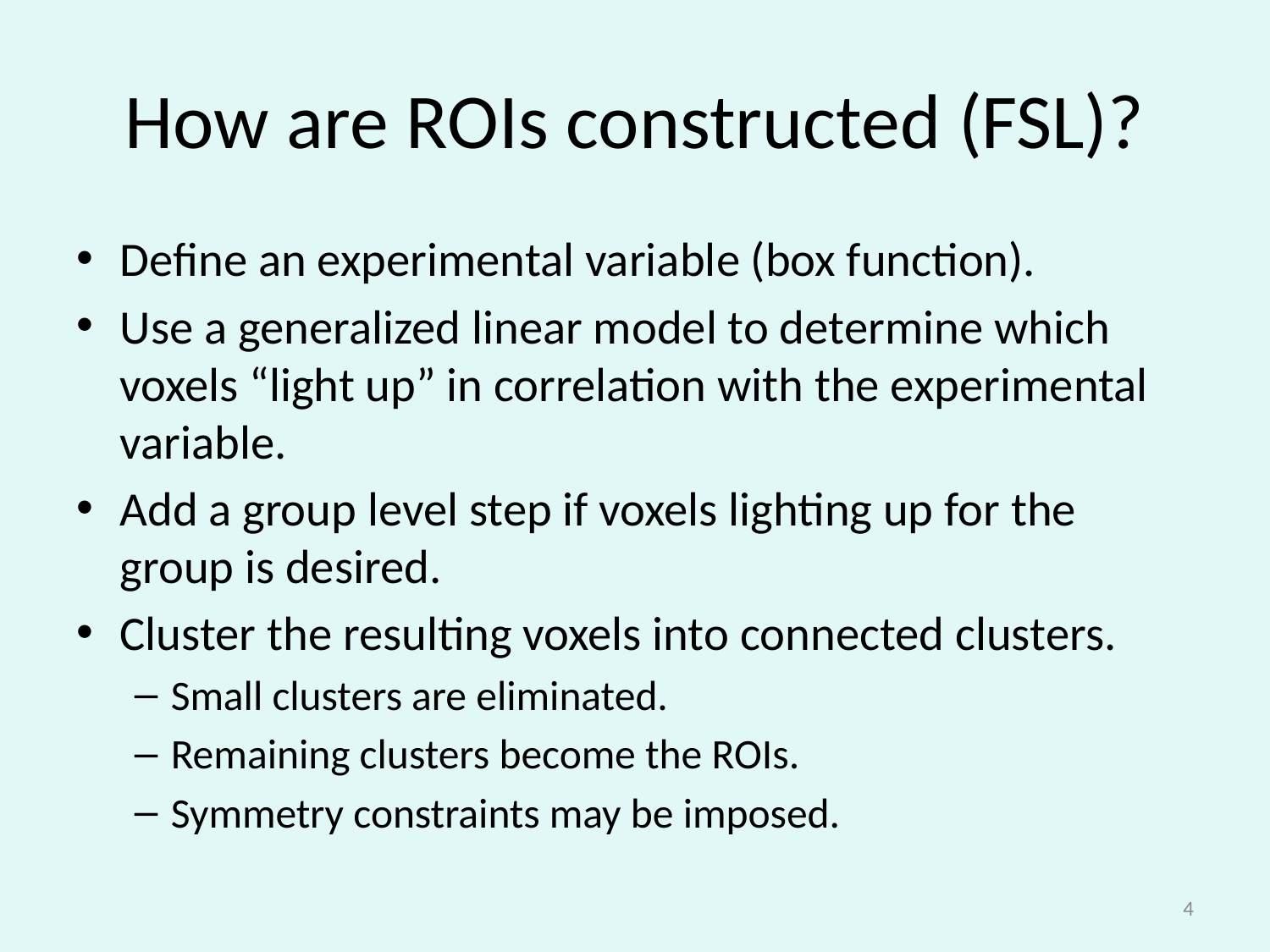

# How are ROIs constructed (FSL)?
Define an experimental variable (box function).
Use a generalized linear model to determine which voxels “light up” in correlation with the experimental variable.
Add a group level step if voxels lighting up for the group is desired.
Cluster the resulting voxels into connected clusters.
Small clusters are eliminated.
Remaining clusters become the ROIs.
Symmetry constraints may be imposed.
4